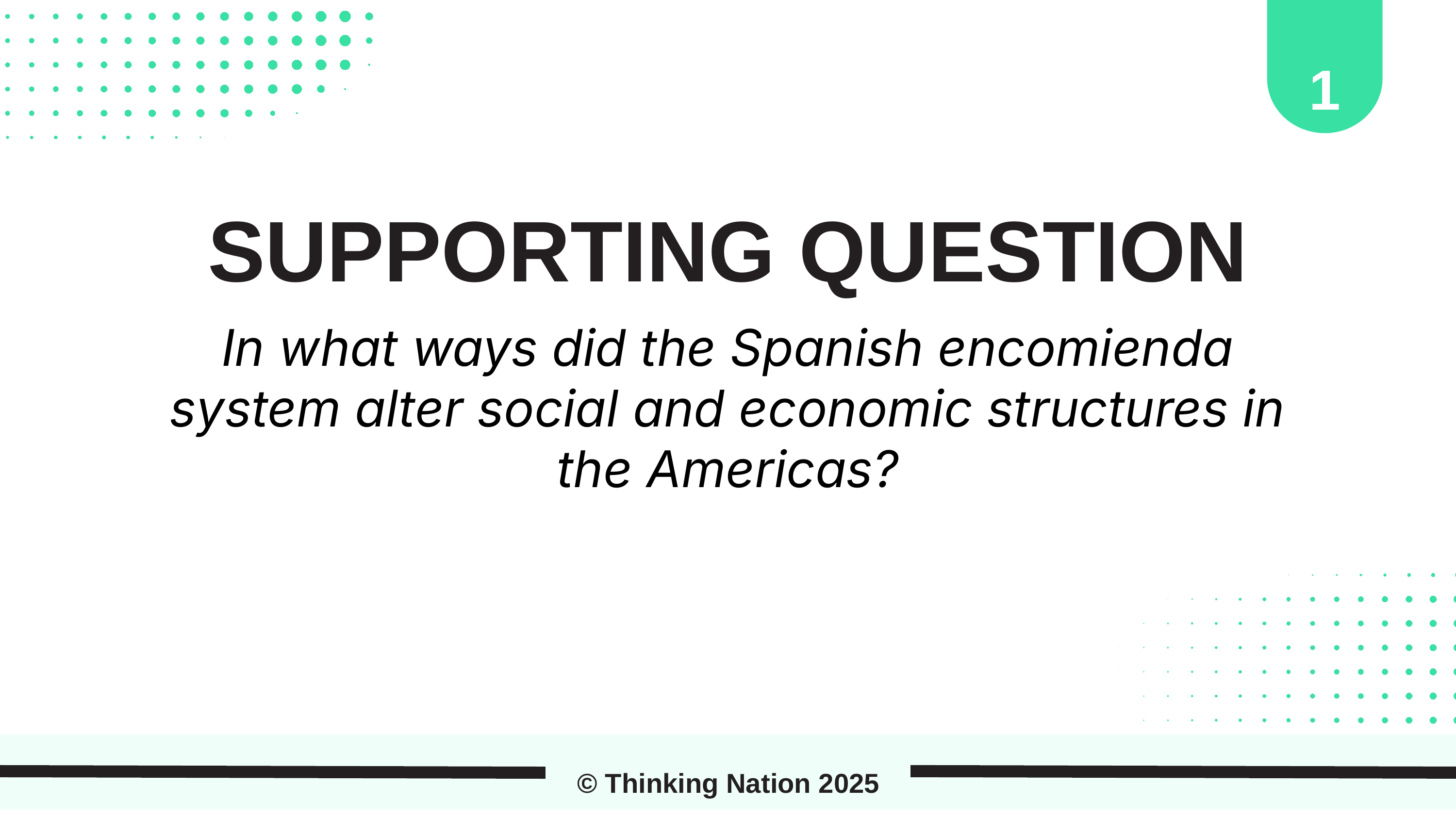

1
SUPPORTING QUESTION
In what ways did the Spanish encomienda system alter social and economic structures in the Americas?

© Thinking Nation 2025